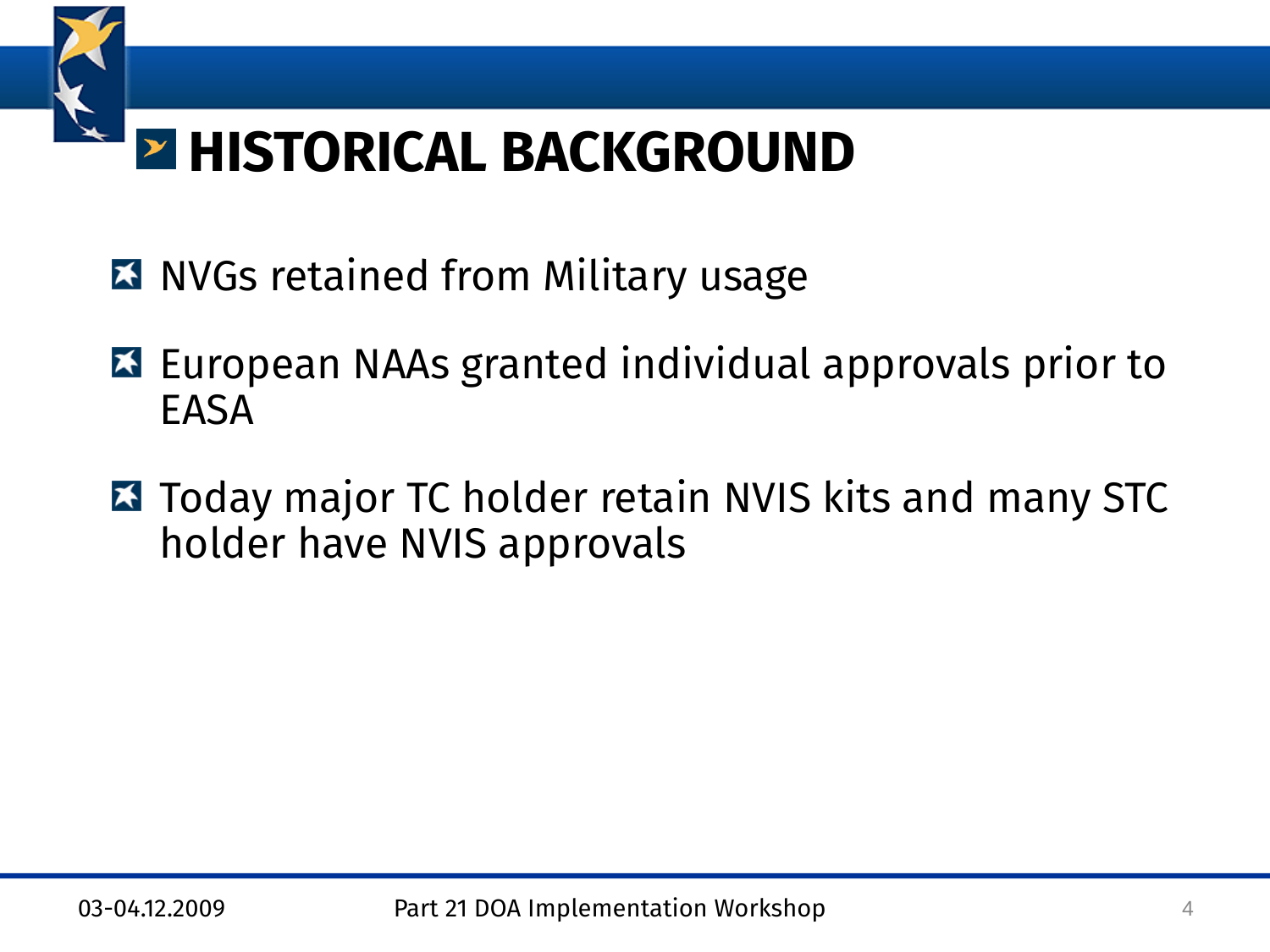

HISTORICAL BACKGROUND
NVGs retained from Military usage
European NAAs granted individual approvals prior to EASA
Today major TC holder retain NVIS kits and many STC holder have NVIS approvals

4
03-04.12.2009
Part 21 DOA Implementation Workshop